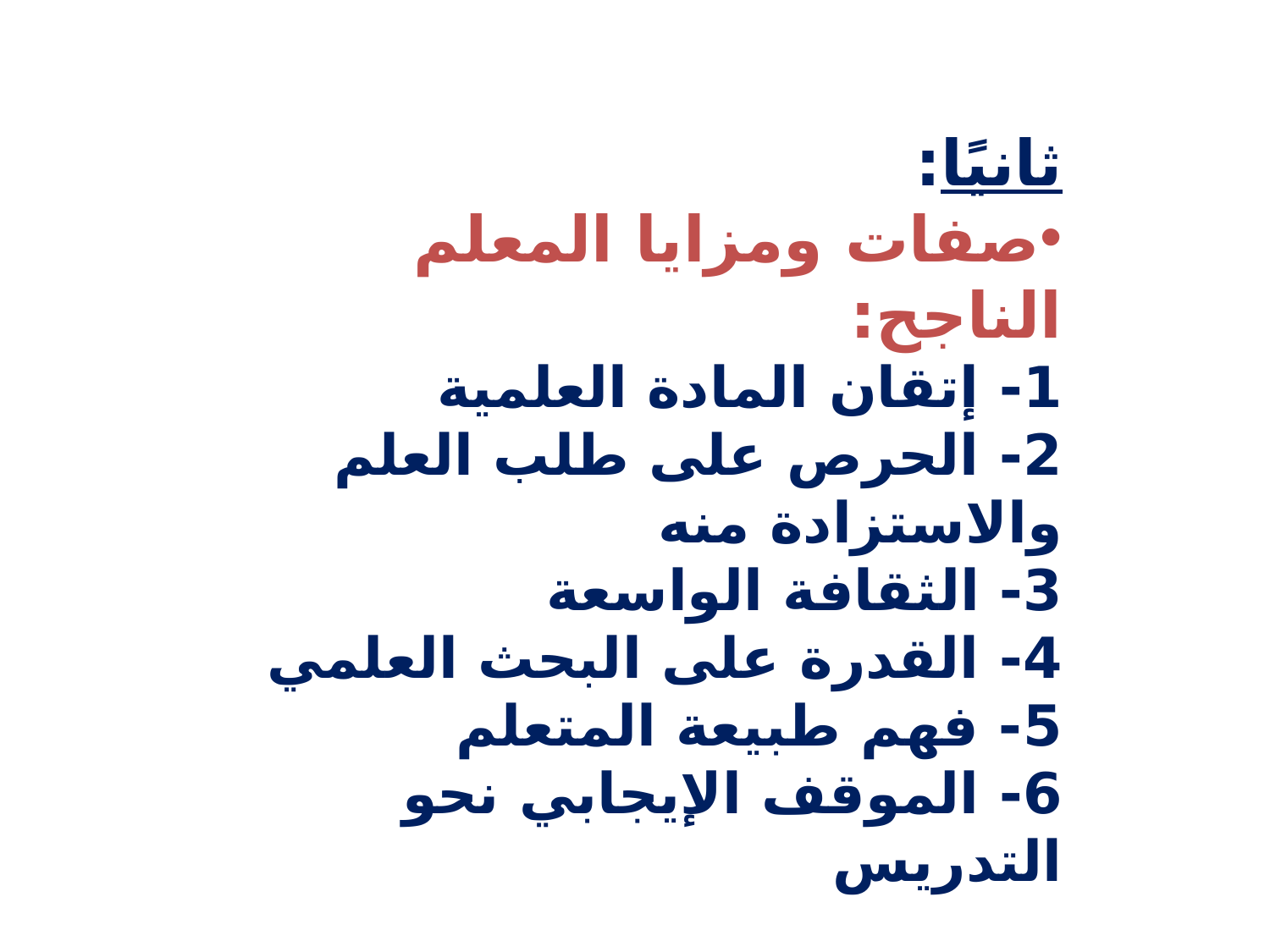

ثانيًا:
صفات ومزايا المعلم الناجح:
1- إتقان المادة العلمية
2- الحرص على طلب العلم والاستزادة منه
3- الثقافة الواسعة
4- القدرة على البحث العلمي
5- فهم طبيعة المتعلم
6- الموقف الإيجابي نحو التدريس